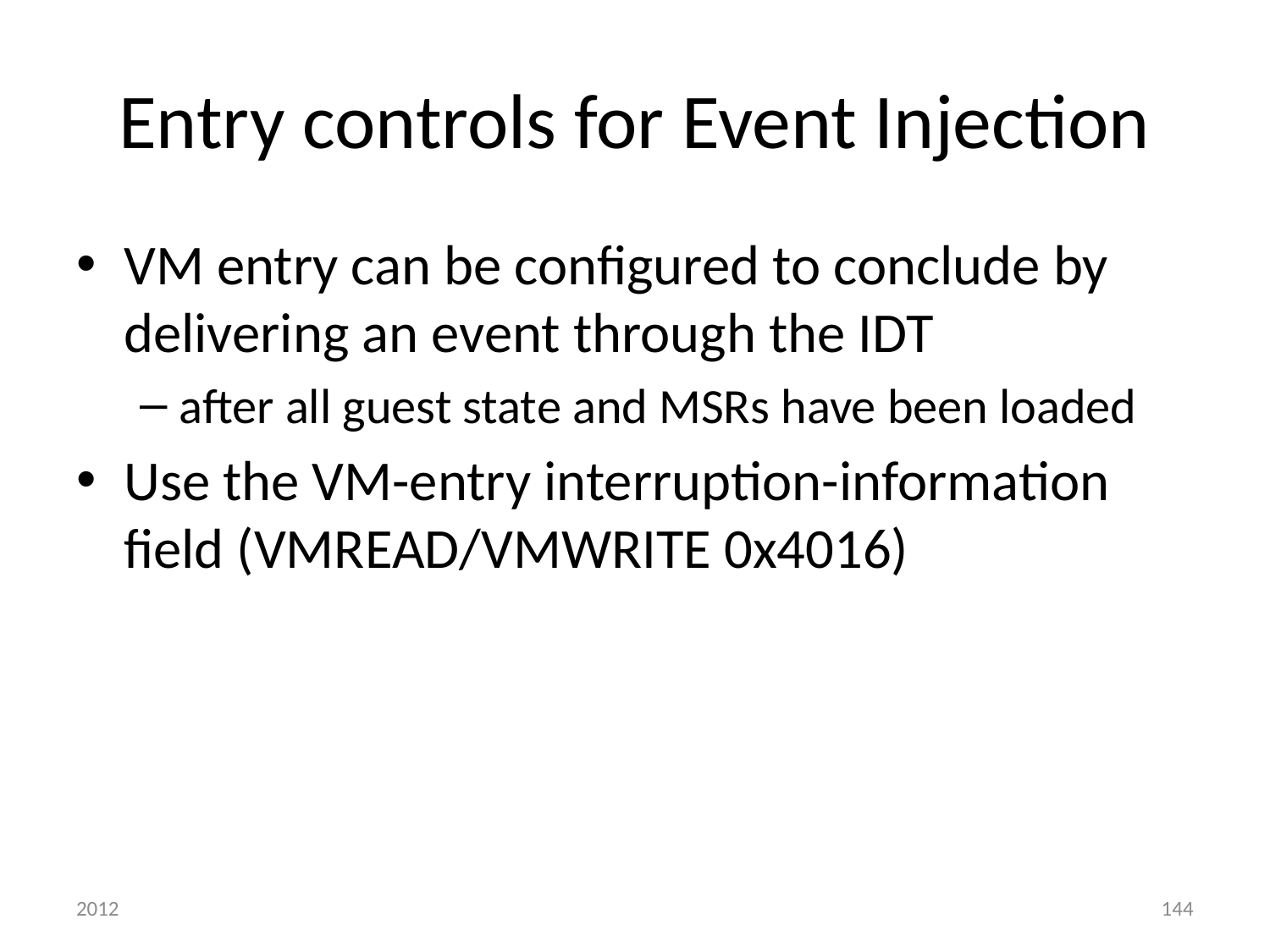

# Entry controls for Event Injection
VM entry can be configured to conclude by delivering an event through the IDT
after all guest state and MSRs have been loaded
Use the VM-entry interruption-information field (VMREAD/VMWRITE 0x4016)
2012

144